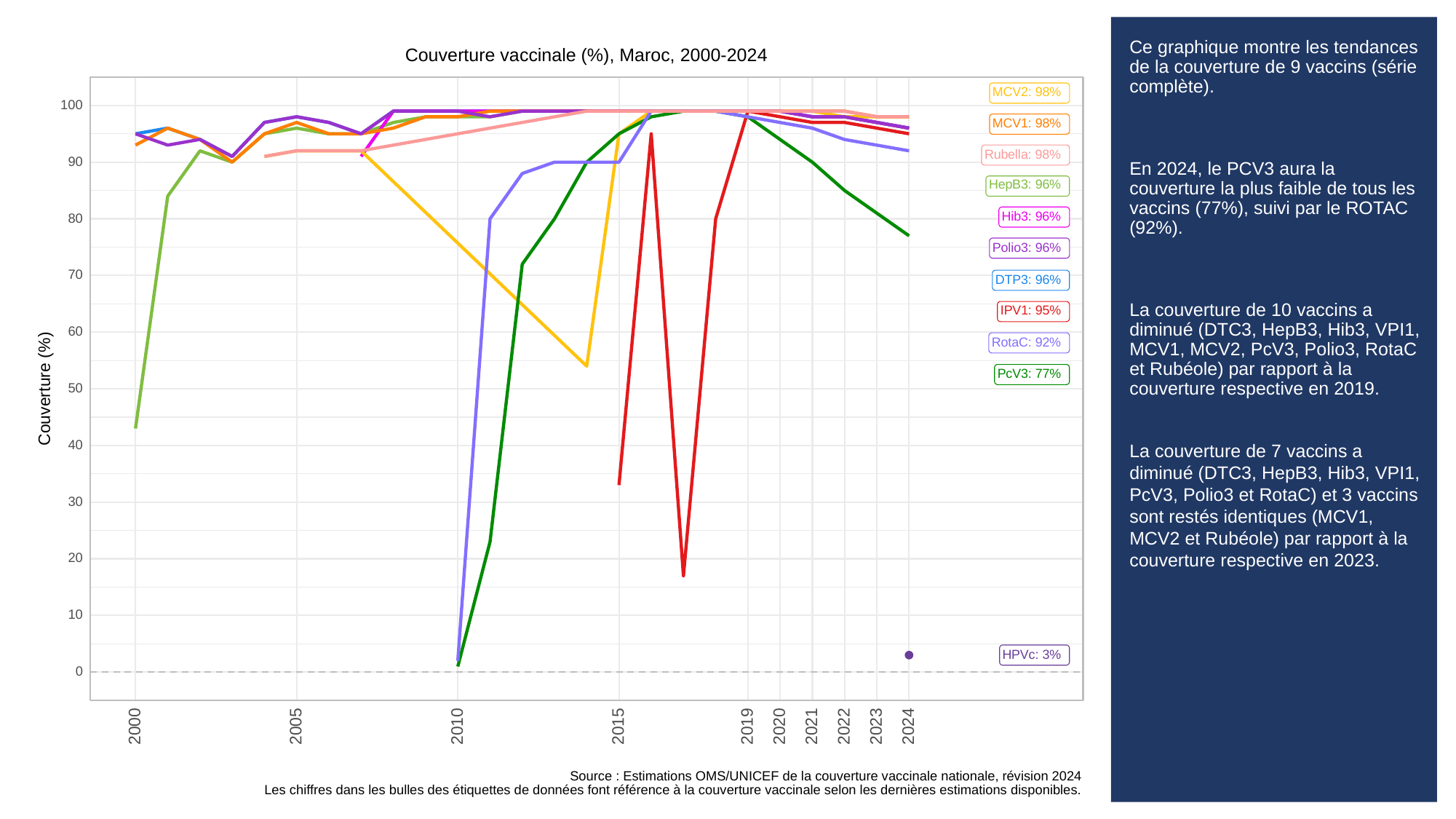

# Ce graphique montre les tendances de la couverture de 9 vaccins (série complète).

En 2024, le PCV3 aura la couverture la plus faible de tous les vaccins (77%), suivi par le ROTAC (92%).

La couverture de 10 vaccins a diminué (DTC3, HepB3, Hib3, VPI1, MCV1, MCV2, PcV3, Polio3, RotaC et Rubéole) par rapport à la couverture respective en 2019.

La couverture de 7 vaccins a diminué (DTC3, HepB3, Hib3, VPI1, PcV3, Polio3 et RotaC) et 3 vaccins sont restés identiques (MCV1, MCV2 et Rubéole) par rapport à la couverture respective en 2023.

Couverture vaccinale (%), Maroc, 2000-2024

MCV2: 98%

100

MCV1: 98%

Rubella: 98%

90

HepB3: 96%

Hib3: 96%
80

Polio3: 96%

70
DTP3: 96%

IPV1: 95%
60

RotaC: 92%

PcV3: 77%
Couverture (%)
50

40

30

20

10

HPVc: 3%

0

2023
2000
2005
2010
2015
2019
2020
2021
2022
2024
Source : Estimations OMS/UNICEF de la couverture vaccinale nationale, révision 2024
Les chiffres dans les bulles des étiquettes de données font référence à la couverture vaccinale selon les dernières estimations disponibles.